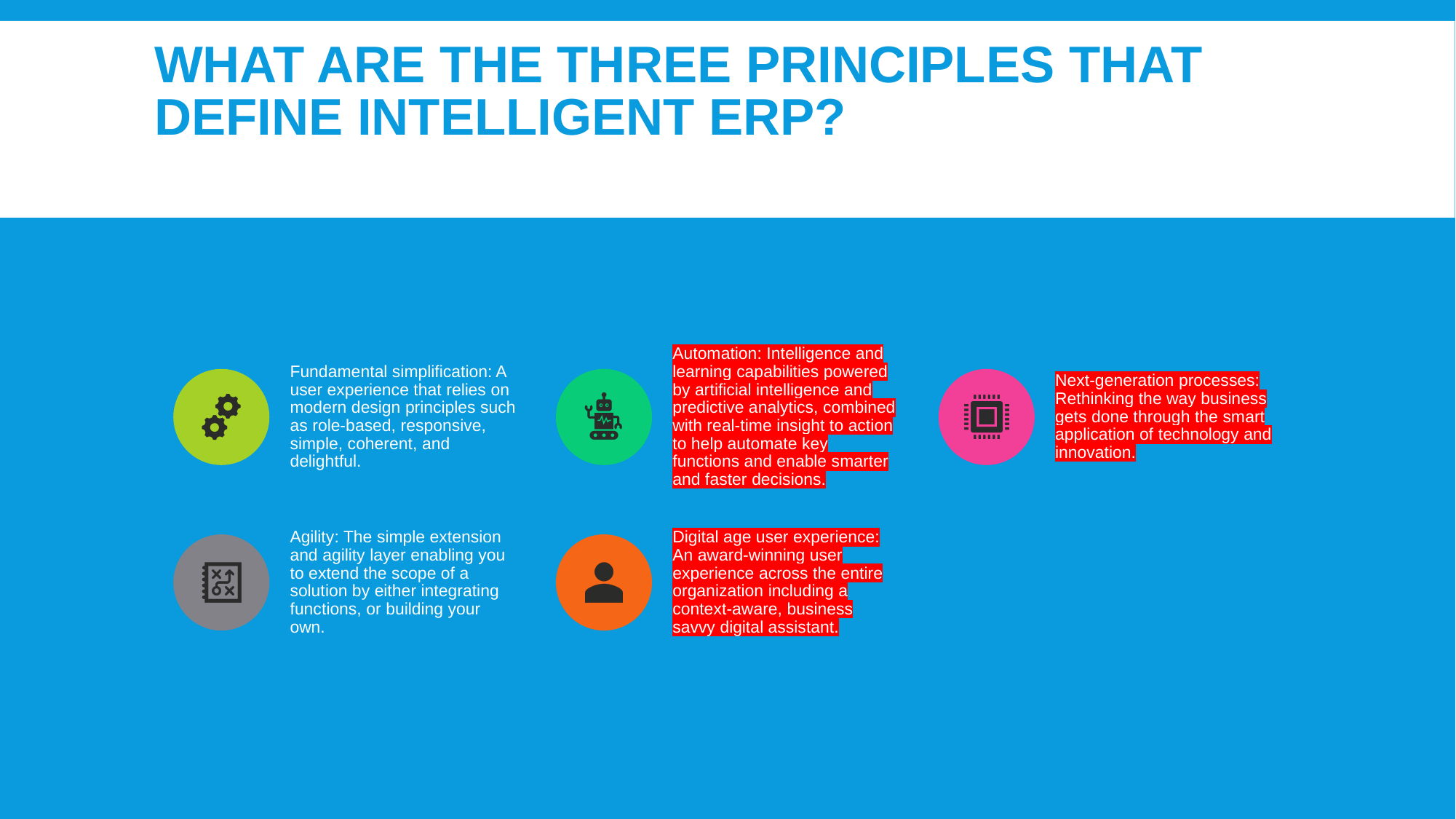

# What are the three principles that define intelligent ERP?
Fundamental simplification: A user experience that relies on modern design principles such as role-based, responsive, simple, coherent, and delightful.
Automation: Intelligence and learning capabilities powered by artificial intelligence and predictive analytics, combined with real-time insight to action to help automate key functions and enable smarter and faster decisions.
Next-generation processes: Rethinking the way business gets done through the smart application of technology and innovation.
Agility: The simple extension and agility layer enabling you to extend the scope of a solution by either integrating functions, or building your own.
Digital age user experience: An award-winning user experience across the entire organization including a context-aware, business savvy digital assistant.